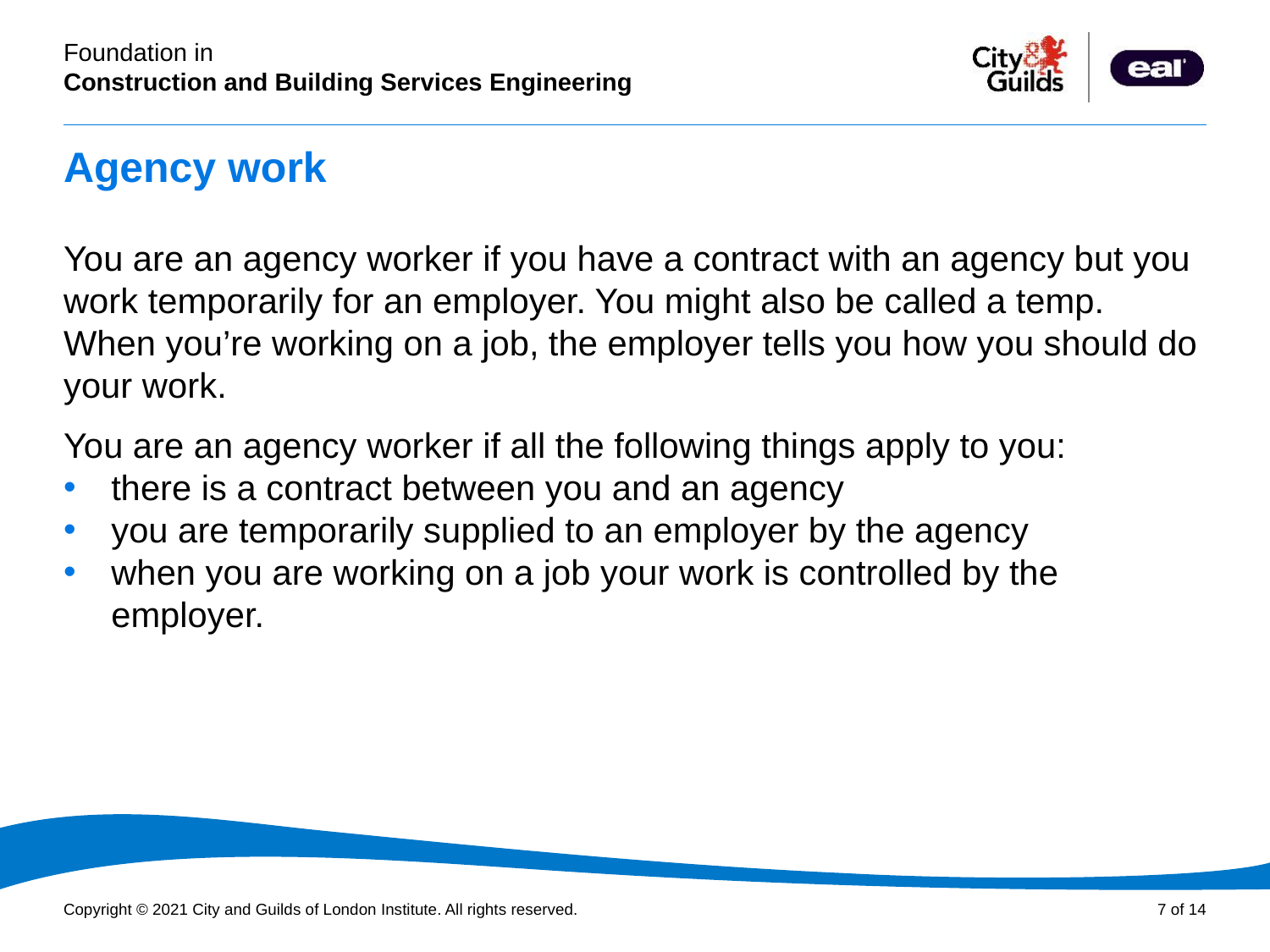

# Agency work
You are an agency worker if you have a contract with an agency but you work temporarily for an employer. You might also be called a temp. When you’re working on a job, the employer tells you how you should do your work.
You are an agency worker if all the following things apply to you:
there is a contract between you and an agency
you are temporarily supplied to an employer by the agency
when you are working on a job your work is controlled by the employer.